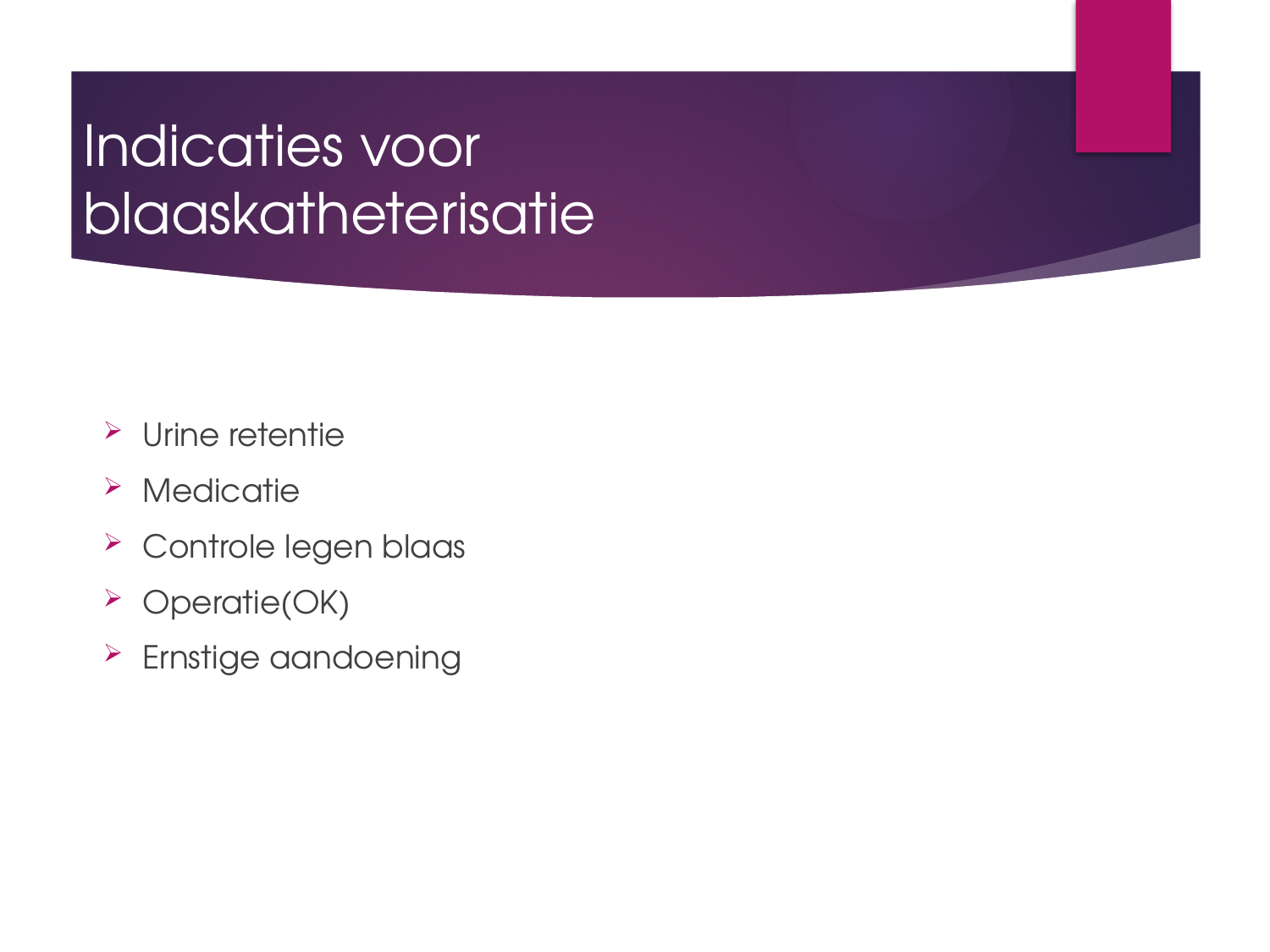

# Indicaties voor blaaskatheterisatie
Urine retentie
Medicatie
Controle legen blaas
Operatie(OK)
Ernstige aandoening